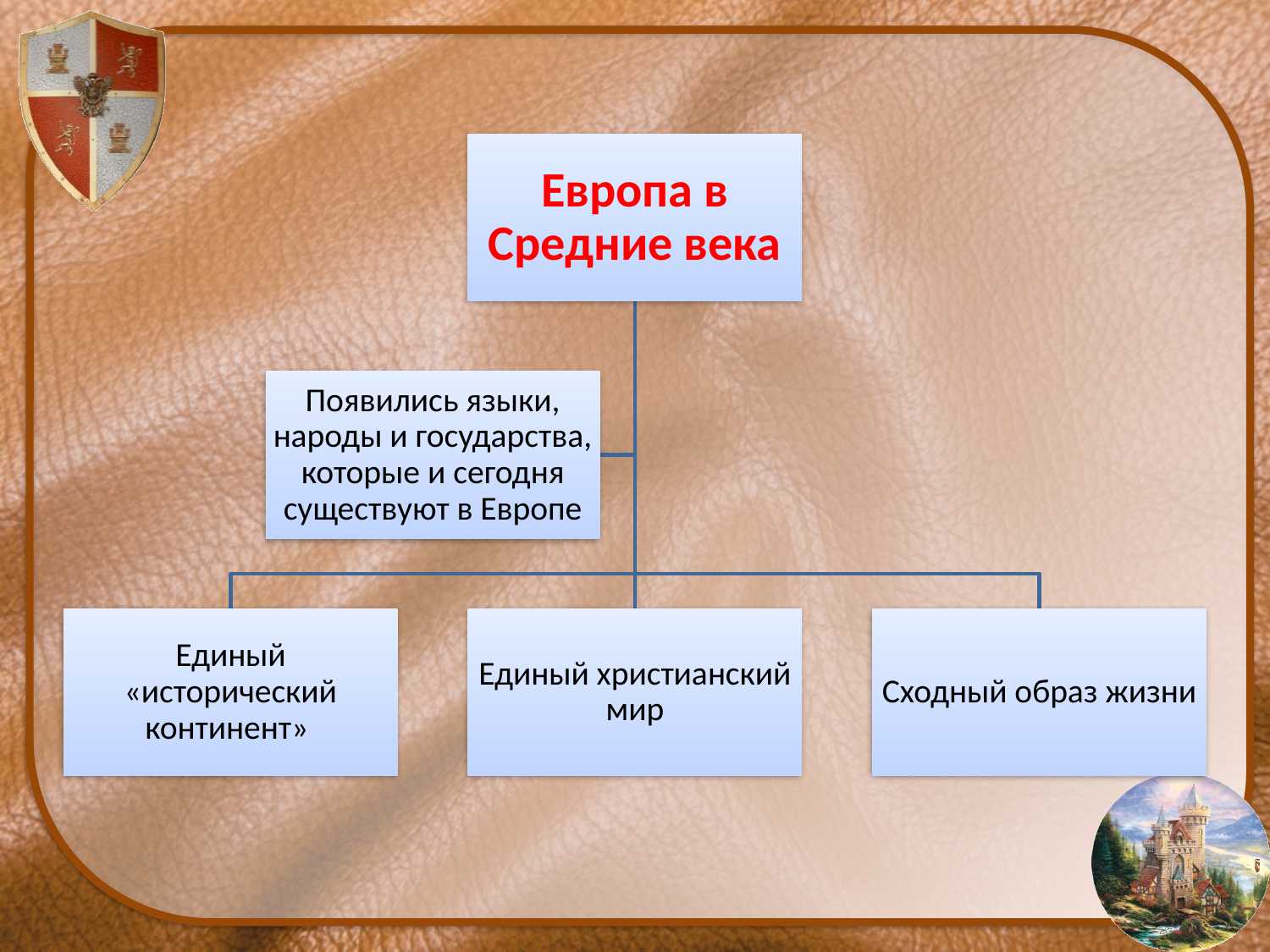

#
Европа в Средние века
Единый «исторический континент»
Единый христианский мир
Сходный образ жизни
Появились языки, народы и государства, которые и сегодня существуют в Европе